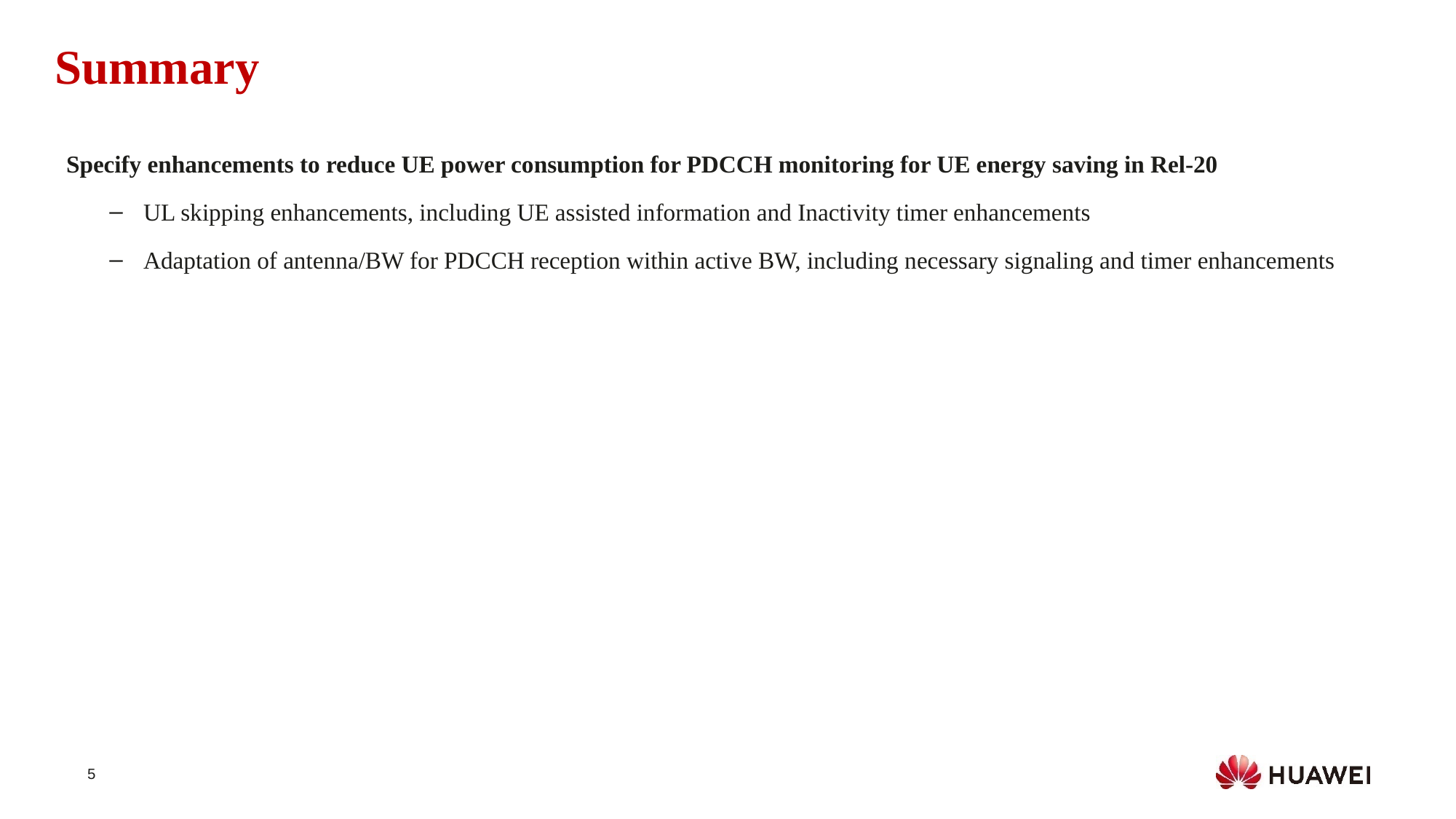

Summary
Specify enhancements to reduce UE power consumption for PDCCH monitoring for UE energy saving in Rel-20
UL skipping enhancements, including UE assisted information and Inactivity timer enhancements
Adaptation of antenna/BW for PDCCH reception within active BW, including necessary signaling and timer enhancements